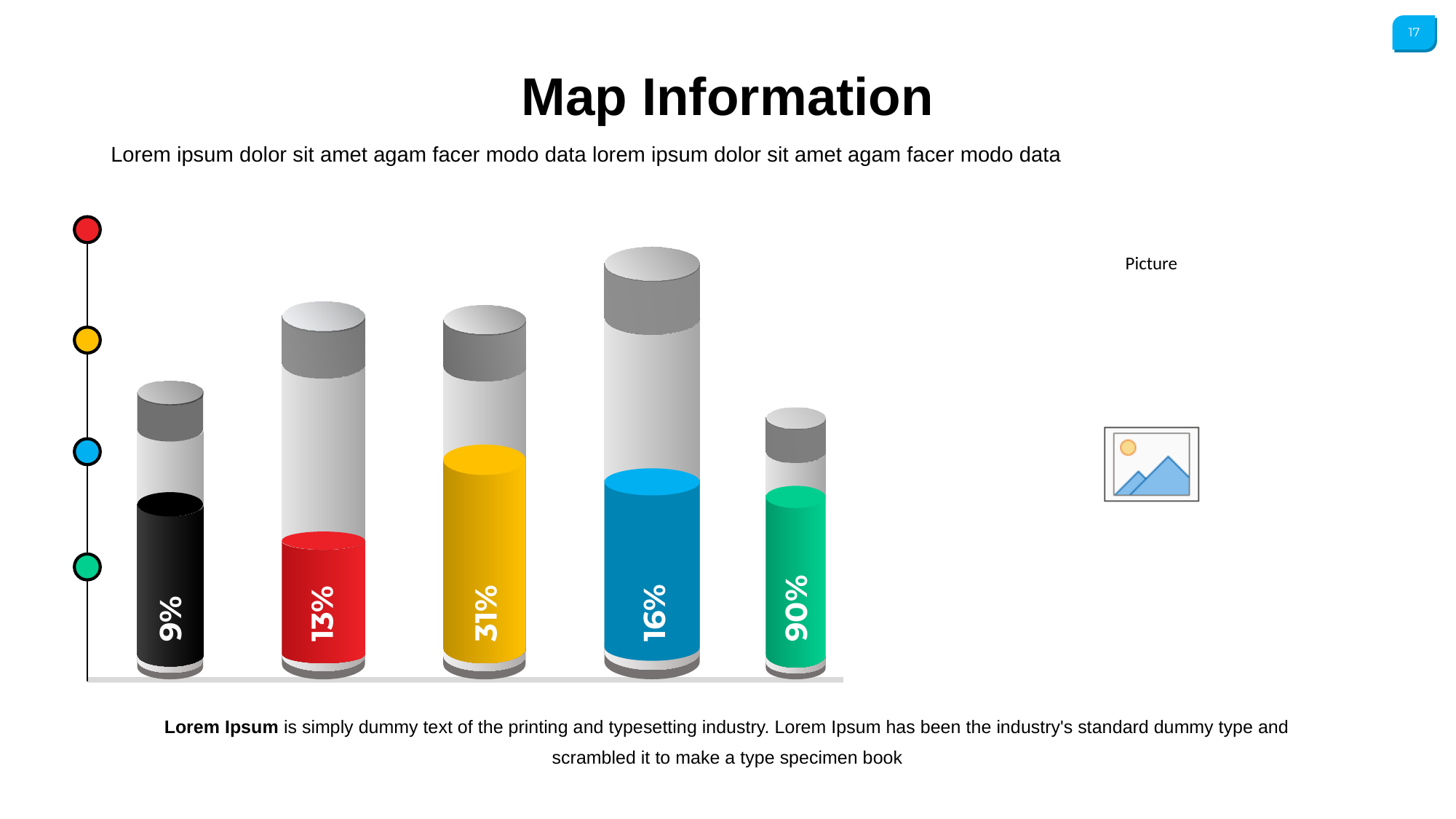

Map Information
Lorem ipsum dolor sit amet agam facer modo data lorem ipsum dolor sit amet agam facer modo data

9%
13%
31%
16%
90%

Lorem Ipsum is simply dummy text of the printing and typesetting industry. Lorem Ipsum has been the industry's standard dummy type and scrambled it to make a type specimen book